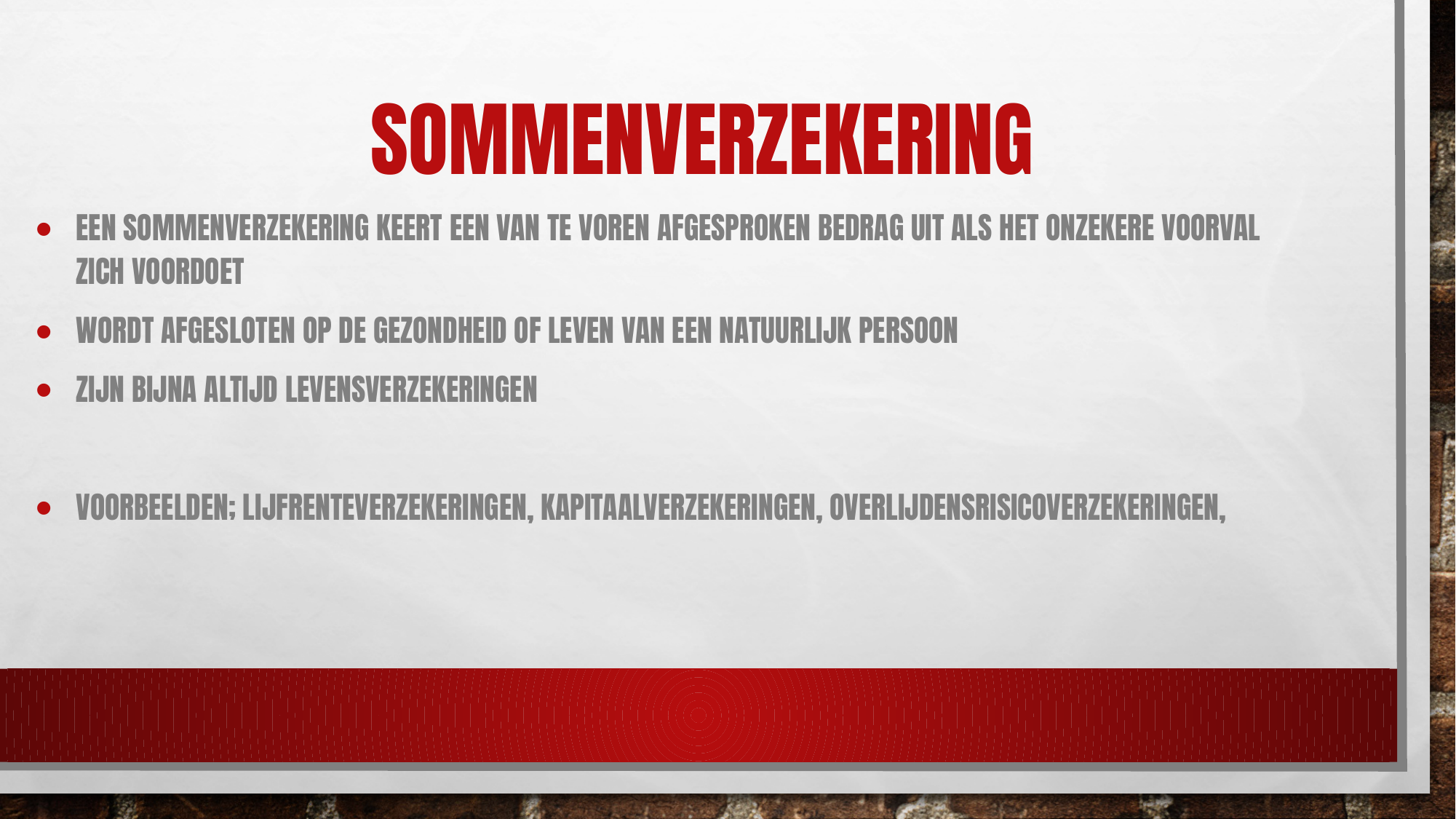

# sommenverzekering
Een sommenverzekering keert een van te voren afgesproken bedrag uit als het onzekere voorval zich voordoet
Wordt afgesloten op de gezondheid of leven van een natuurlijk persoon
Zijn bijna altijd levensverzekeringen

Voorbeelden; lijfrenteverzekeringen, kapitaalverzekeringen, overlijdensrisicoverzekeringen,